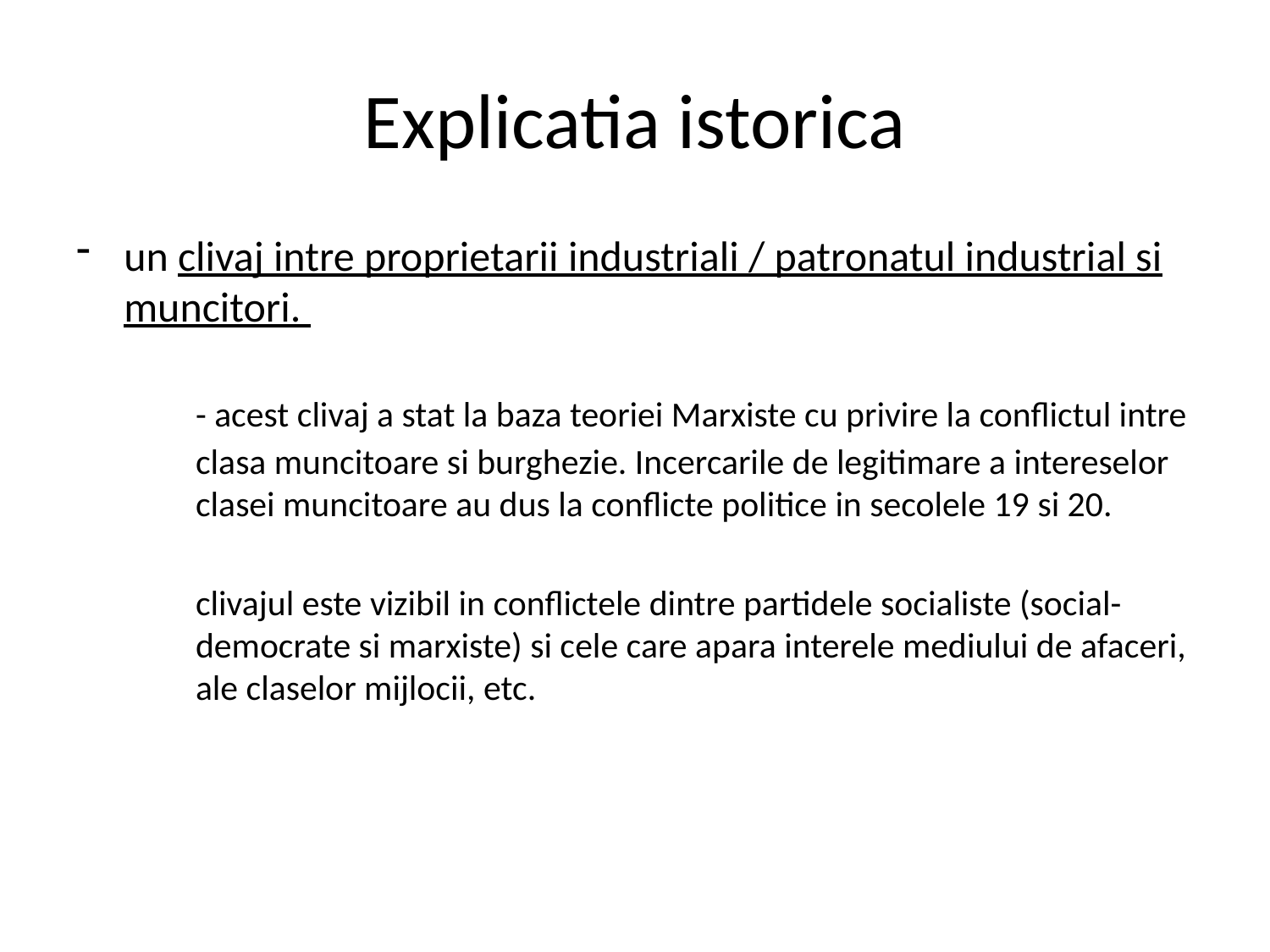

# Explicatia istorica
un clivaj intre proprietarii industriali / patronatul industrial si muncitori.

	- acest clivaj a stat la baza teoriei Marxiste cu privire la conflictul intre clasa muncitoare si burghezie. Incercarile de legitimare a intereselor clasei muncitoare au dus la conflicte politice in secolele 19 si 20.

	clivajul este vizibil in conflictele dintre partidele socialiste (social-democrate si marxiste) si cele care apara interele mediului de afaceri, ale claselor mijlocii, etc.